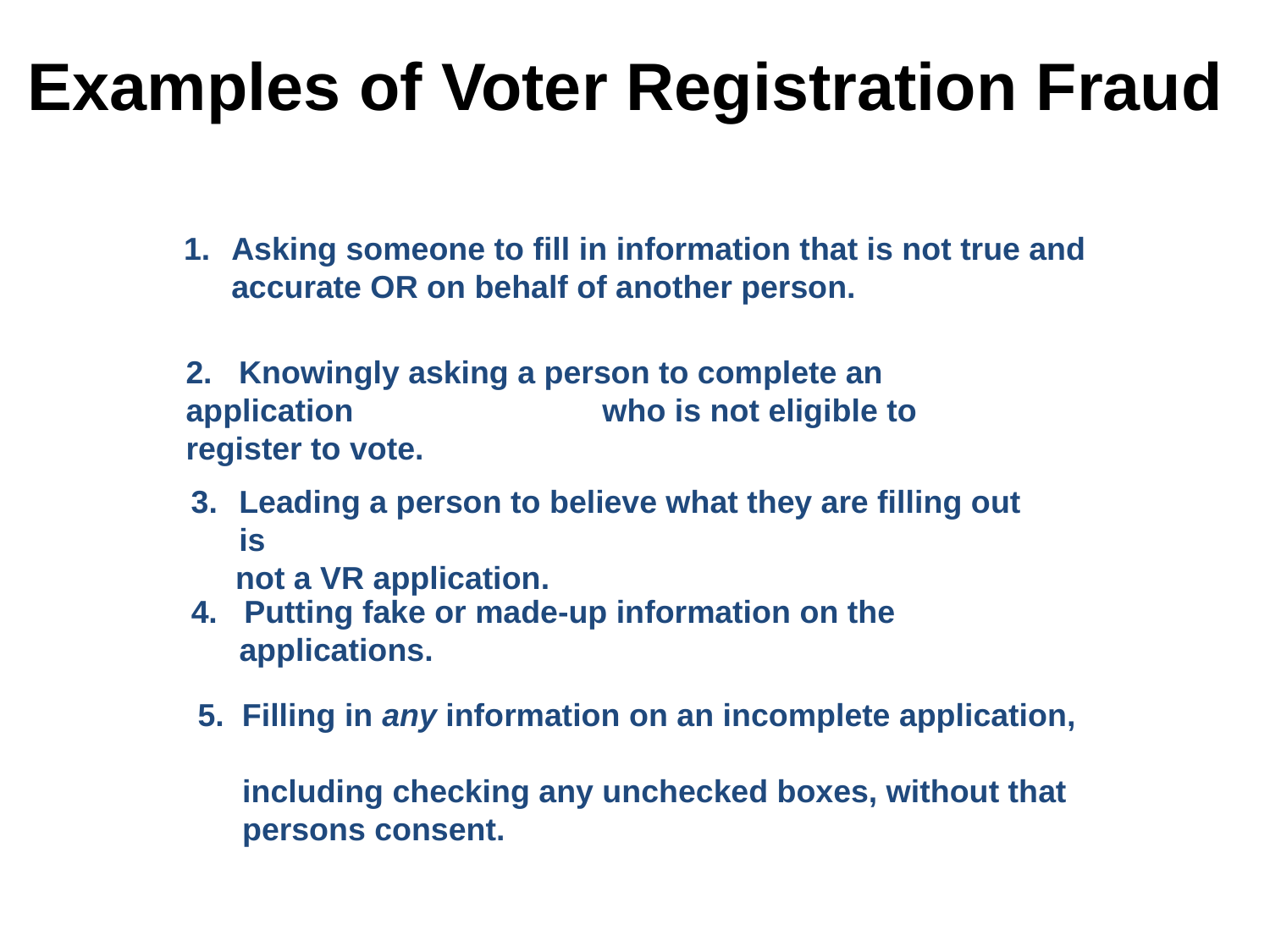

# Examples of Voter Registration Fraud
Asking someone to fill in information that is not true and accurate OR on behalf of another person.

2.   Knowingly asking a person to complete an application            	    who is not eligible to register to vote.
Leading a person to believe what they are filling out is
     not a VR application.

4.   Putting fake or made-up information on the applications.

5.  Filling in any information on an incomplete application,
     including checking any unchecked boxes, without that
     persons consent.